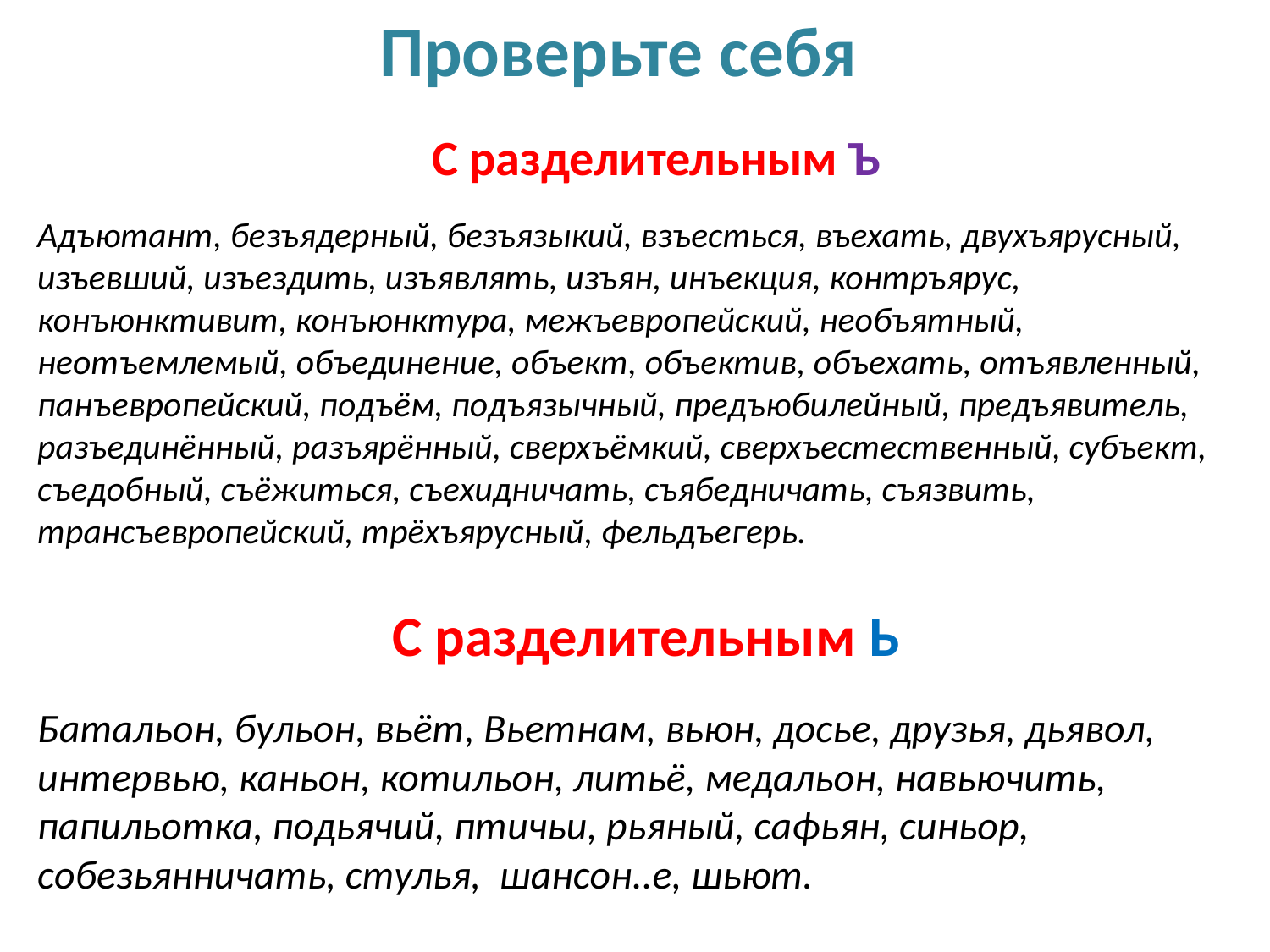

Проверьте себя
# С разделительным Ъ
Адъютант, безъядерный, безъязыкий, взъесться, въехать, двухъярусный, изъевший, изъездить, изъявлять, изъян, инъекция, контръярус, конъюнктивит, конъюнктура, межъевропейский, необъятный, неотъемлемый, объединение, объект, объектив, объехать, отъявленный, панъевропейский, подъём, подъязычный, предъюбилейный, предъявитель, разъединённый, разъярённый, сверхъёмкий, сверхъестественный, субъект, съедобный, съёжиться, съехидничать, съябедничать, съязвить, трансъевропейский, трёхъярусный, фельдъегерь.
С разделительным Ь
Батальон, бульон, вьёт, Вьетнам, вьюн, досье, друзья, дьявол, интервью, каньон, котильон, литьё, медальон, навьючить, папильотка, подьячий, птичьи, рьяный, сафьян, синьор, собезьянничать, стулья,  шансон..е, шьют.